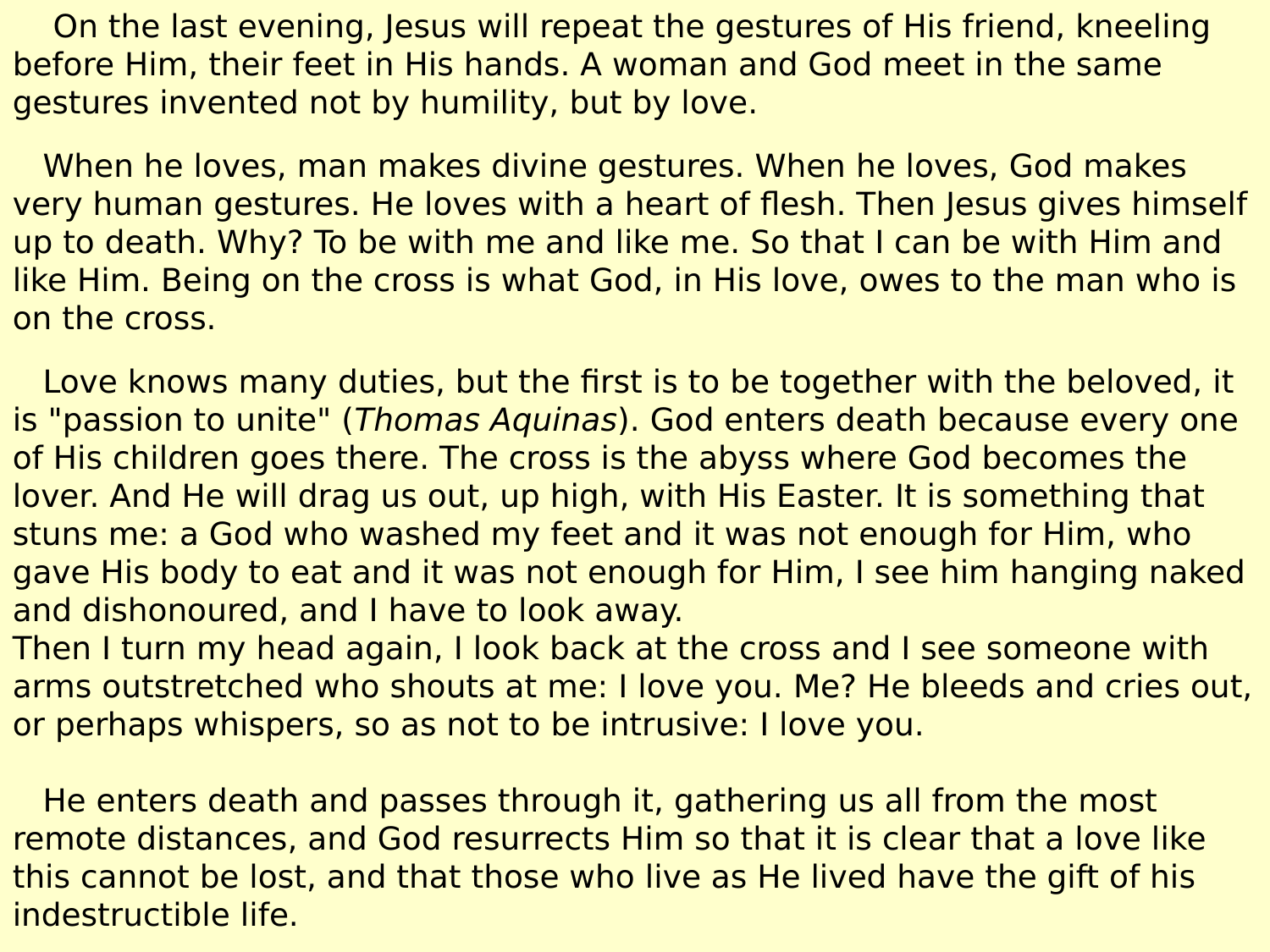

On the last evening, Jesus will repeat the gestures of His friend, kneeling before Him, their feet in His hands. A woman and God meet in the same gestures invented not by humility, but by love.

   When he loves, man makes divine gestures. When he loves, God makes very human gestures. He loves with a heart of flesh. Then Jesus gives himself up to death. Why? To be with me and like me. So that I can be with Him and like Him. Being on the cross is what God, in His love, owes to the man who is on the cross.

   Love knows many duties, but the first is to be together with the beloved, it is "passion to unite" (Thomas Aquinas). God enters death because every one of His children goes there. The cross is the abyss where God becomes the lover. And He will drag us out, up high, with His Easter. It is something that stuns me: a God who washed my feet and it was not enough for Him, who gave His body to eat and it was not enough for Him, I see him hanging naked and dishonoured, and I have to look away.
Then I turn my head again, I look back at the cross and I see someone with arms outstretched who shouts at me: I love you. Me? He bleeds and cries out, or perhaps whispers, so as not to be intrusive: I love you.

   He enters death and passes through it, gathering us all from the most remote distances, and God resurrects Him so that it is clear that a love like this cannot be lost, and that those who live as He lived have the gift of his indestructible life.